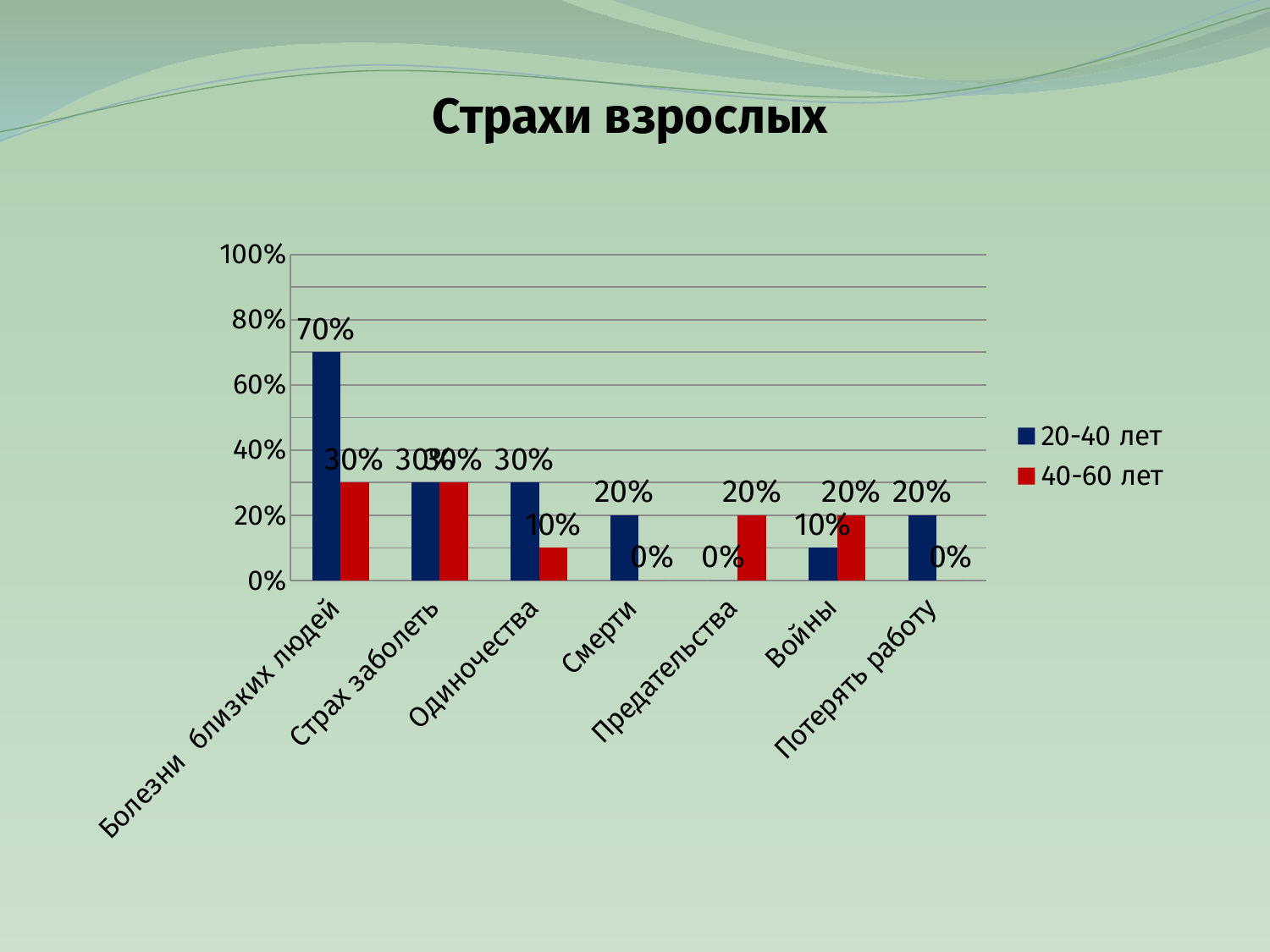

### Chart: Страхи взрослых

| Category | 20-40 лет  | 40-60 лет  |
|---|---|---|
| Болезни  близких людей  | 0.7000000000000001 | 0.30000000000000004 |
| Страх заболеть  | 0.30000000000000004 | 0.30000000000000004 |
| Одиночества  | 0.30000000000000004 | 0.1 |
| Смерти  | 0.2 | 0.0 |
| Предательства  | 0.0 | 0.2 |
| Войны  | 0.1 | 0.2 |
| Потерять работу  | 0.2 | 0.0 |